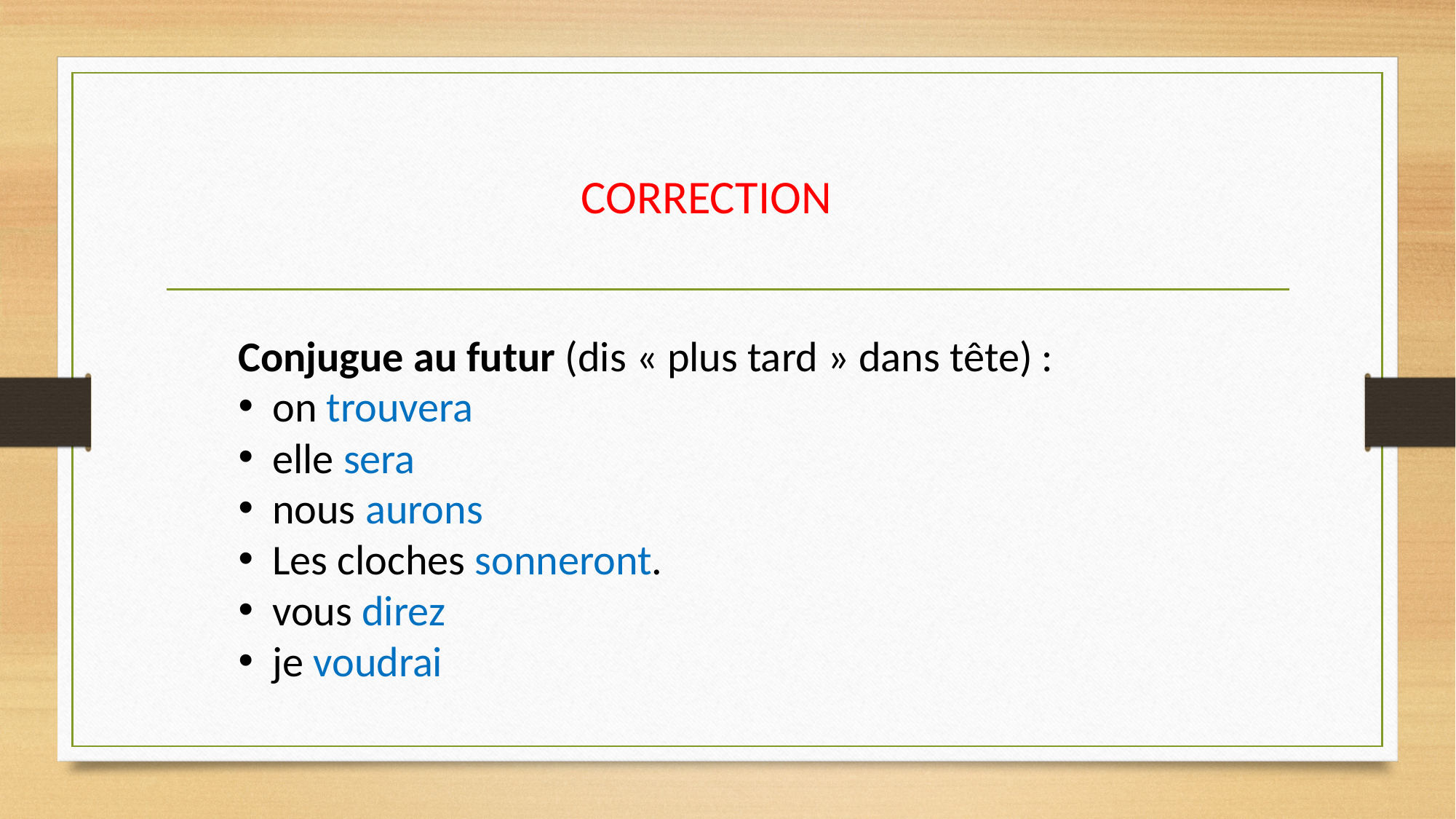

# CORRECTION

Conjugue au futur (dis « plus tard » dans tête) :
on trouvera
elle sera
nous aurons
Les cloches sonneront.
vous direz
je voudrai